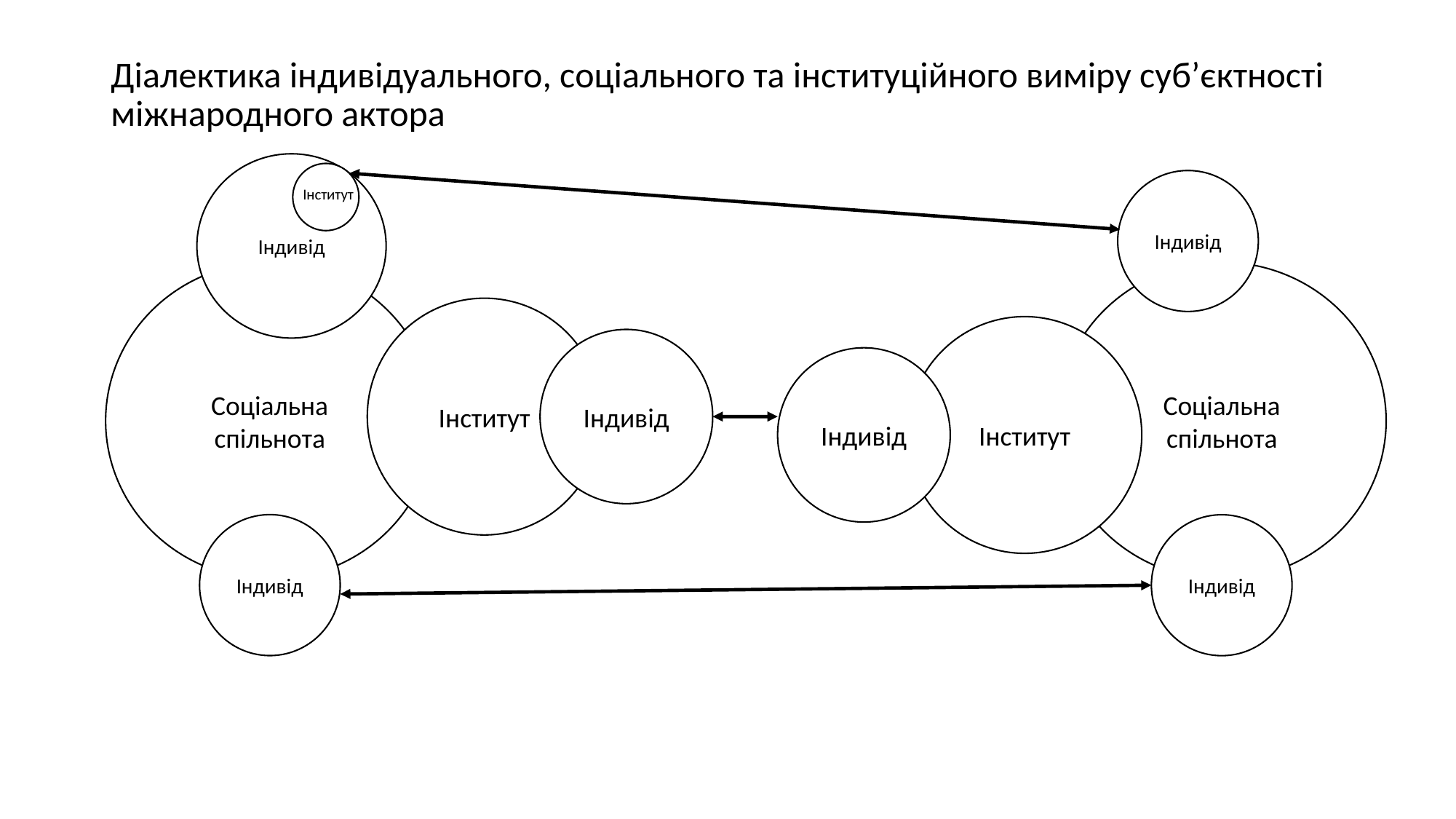

# Діалектика індивідуального, соціального та інституційного виміру суб’єктності міжнародного актора
Індивід

Індивід
Інститут
Соціальна спільнота
Соціальна спільнота
Інститут
Інститут
Індивід
Індивід
Індивід
Індивід